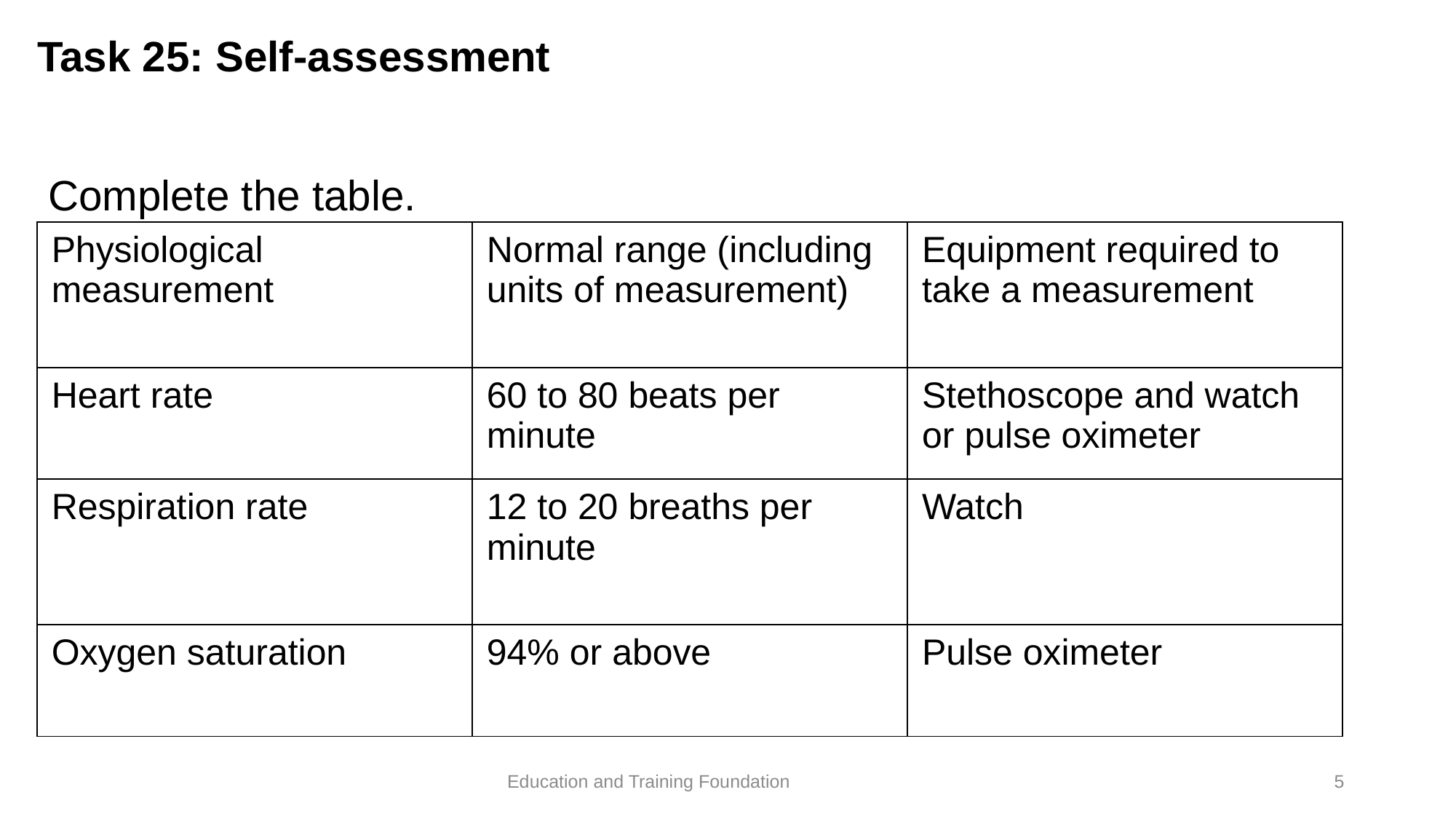

# Task 25: Self-assessment
Complete the table.

| Physiological measurement | Normal range (including units of measurement) | Equipment required to take a measurement |
| --- | --- | --- |
| Heart rate | 60 to 80 beats per minute | Stethoscope and watch or pulse oximeter |
| Respiration rate | 12 to 20 breaths per minute | Watch |
| Oxygen saturation | 94% or above | Pulse oximeter |
5
Education and Training Foundation